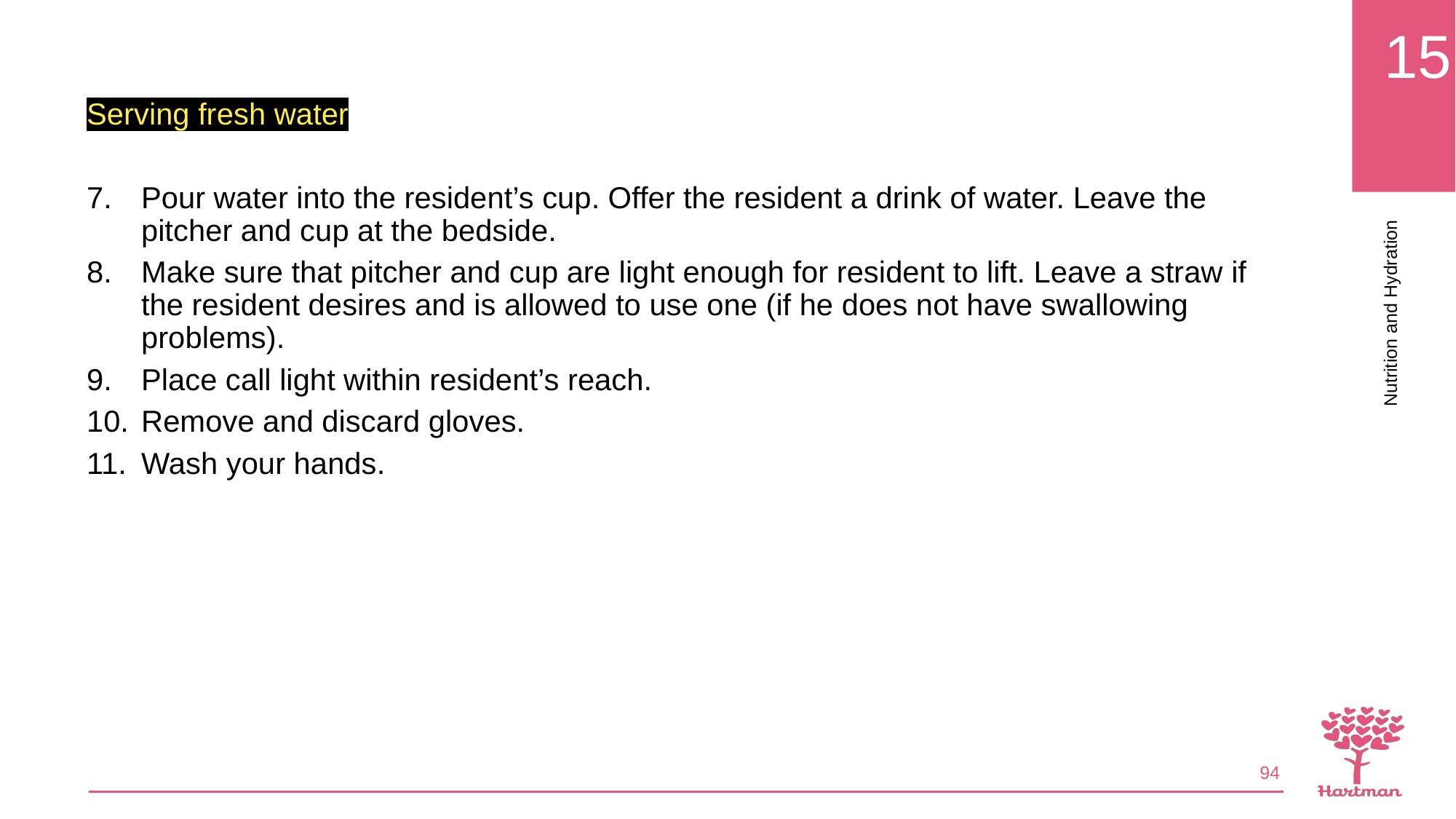

Serving fresh water

Pour water into the resident’s cup. Offer the resident a drink of water. Leave the pitcher and cup at the bedside.
Make sure that pitcher and cup are light enough for resident to lift. Leave a straw if the resident desires and is allowed to use one (if he does not have swallowing problems).
Place call light within resident’s reach.
Remove and discard gloves.
Wash your hands.

94